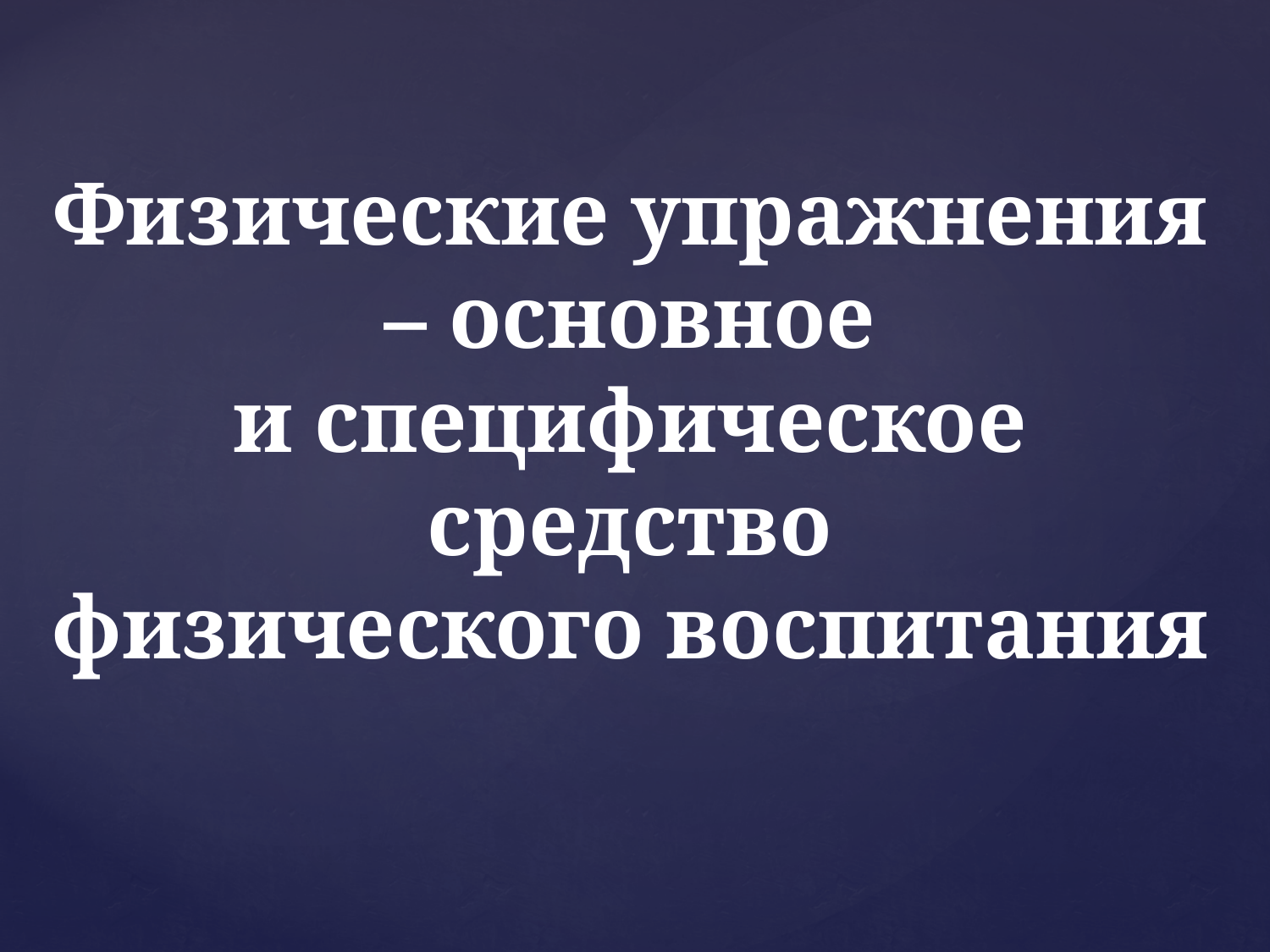

# Физические упражнения – основное и специфическое средство физического воспитания